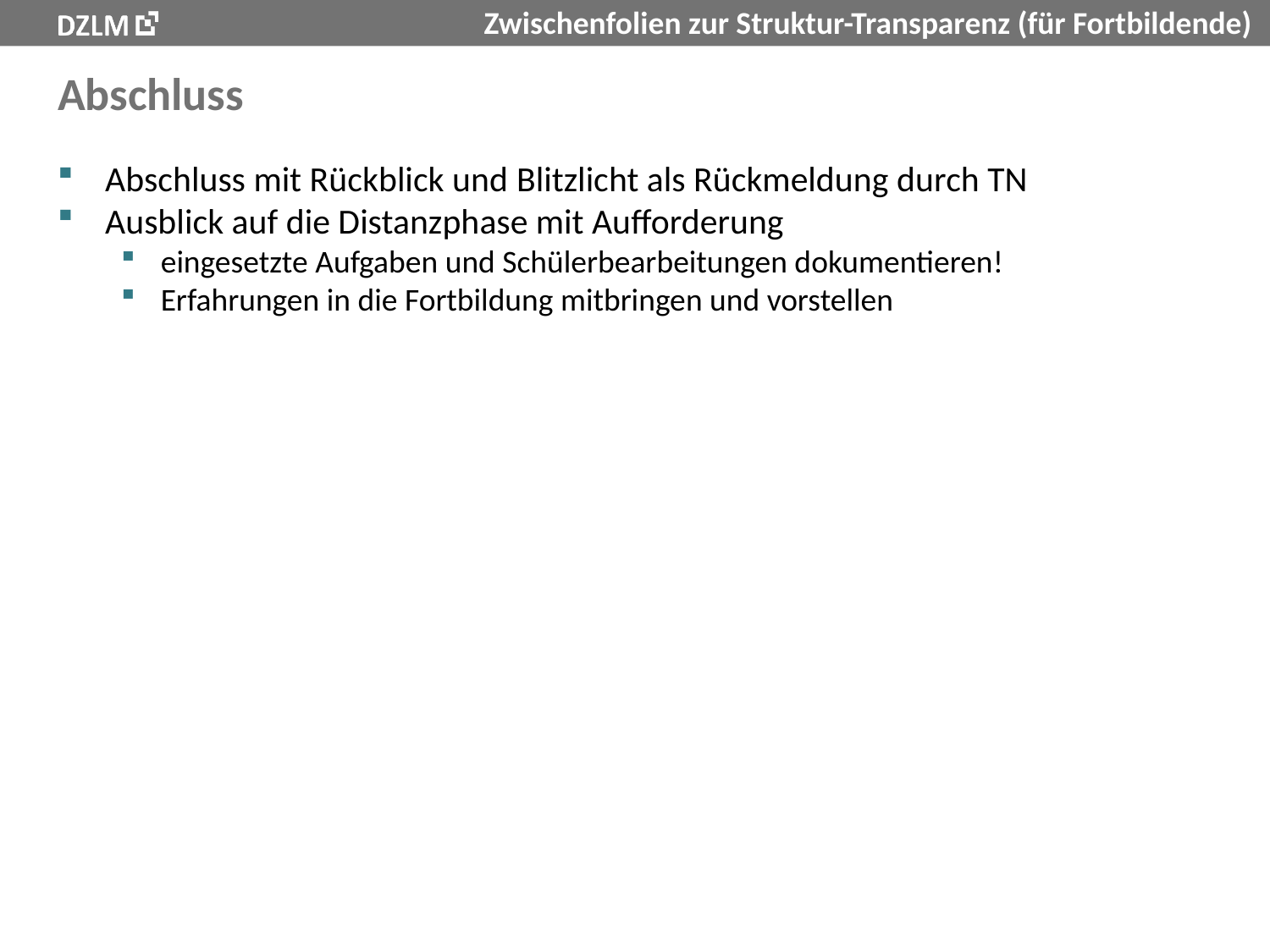

# Abschluss
Abschluss mit Rückblick und Blitzlicht als Rückmeldung durch TN
Ausblick auf die Distanzphase mit Aufforderung
eingesetzte Aufgaben und Schülerbearbeitungen dokumentieren!
Erfahrungen in die Fortbildung mitbringen und vorstellen